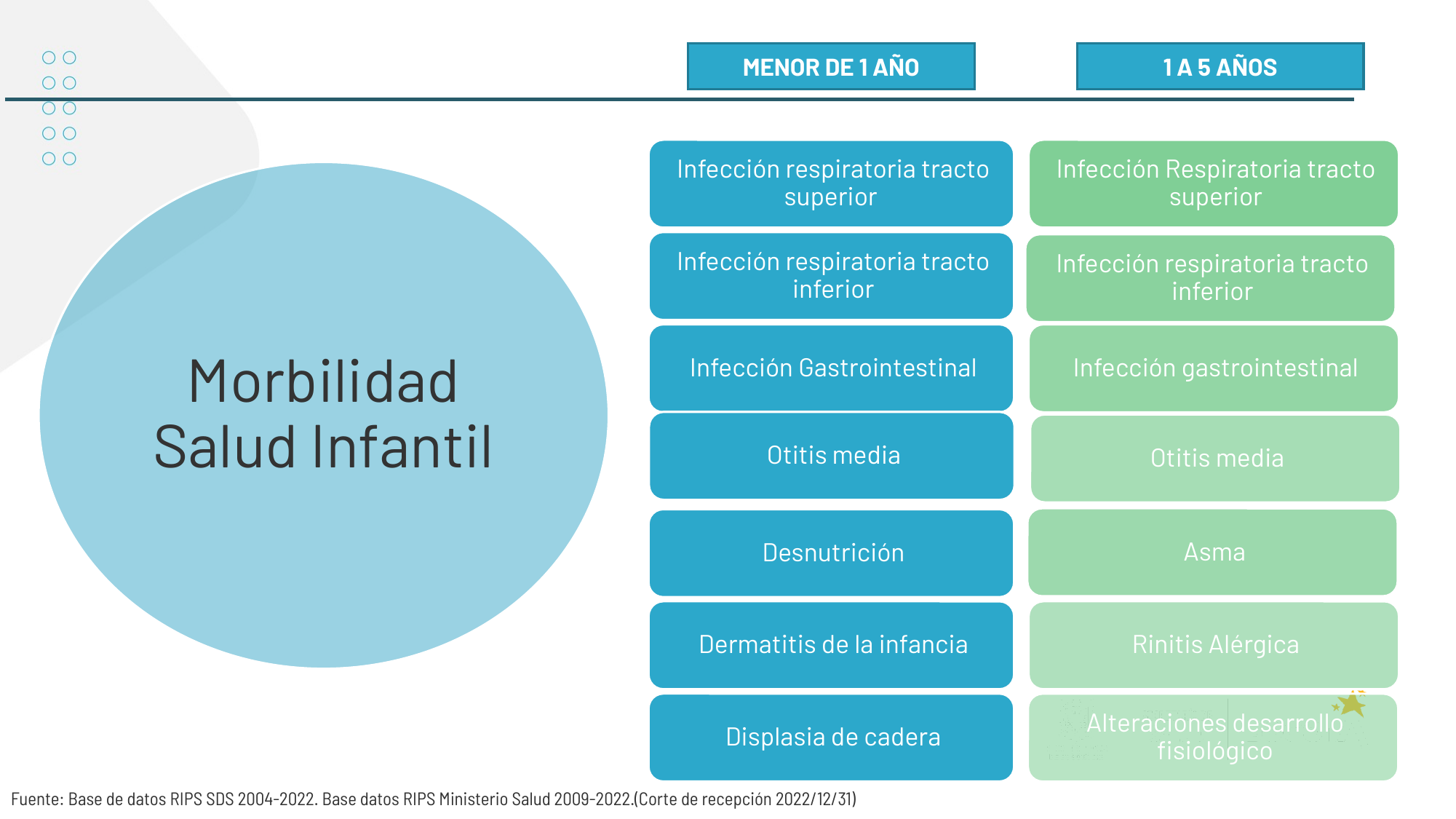

MENOR DE 1 AÑO
1 A 5 AÑOS
Infección respiratoria tracto superior
Infección respiratoria tracto inferior
Infección Gastrointestinal
Desnutrición
Otitis media
Dermatitis de la infancia
Displasia de cadera
Infección Respiratoria tracto superior
Infección respiratoria tracto inferior
Infección gastrointestinal
Asma
Otitis media
Rinitis Alérgica
Alteraciones desarrollo fisiológico
Morbilidad Salud Infantil
Fuente: Base de datos RIPS SDS 2004-2022. Base datos RIPS Ministerio Salud 2009-2022.(Corte de recepción 2022/12/31)